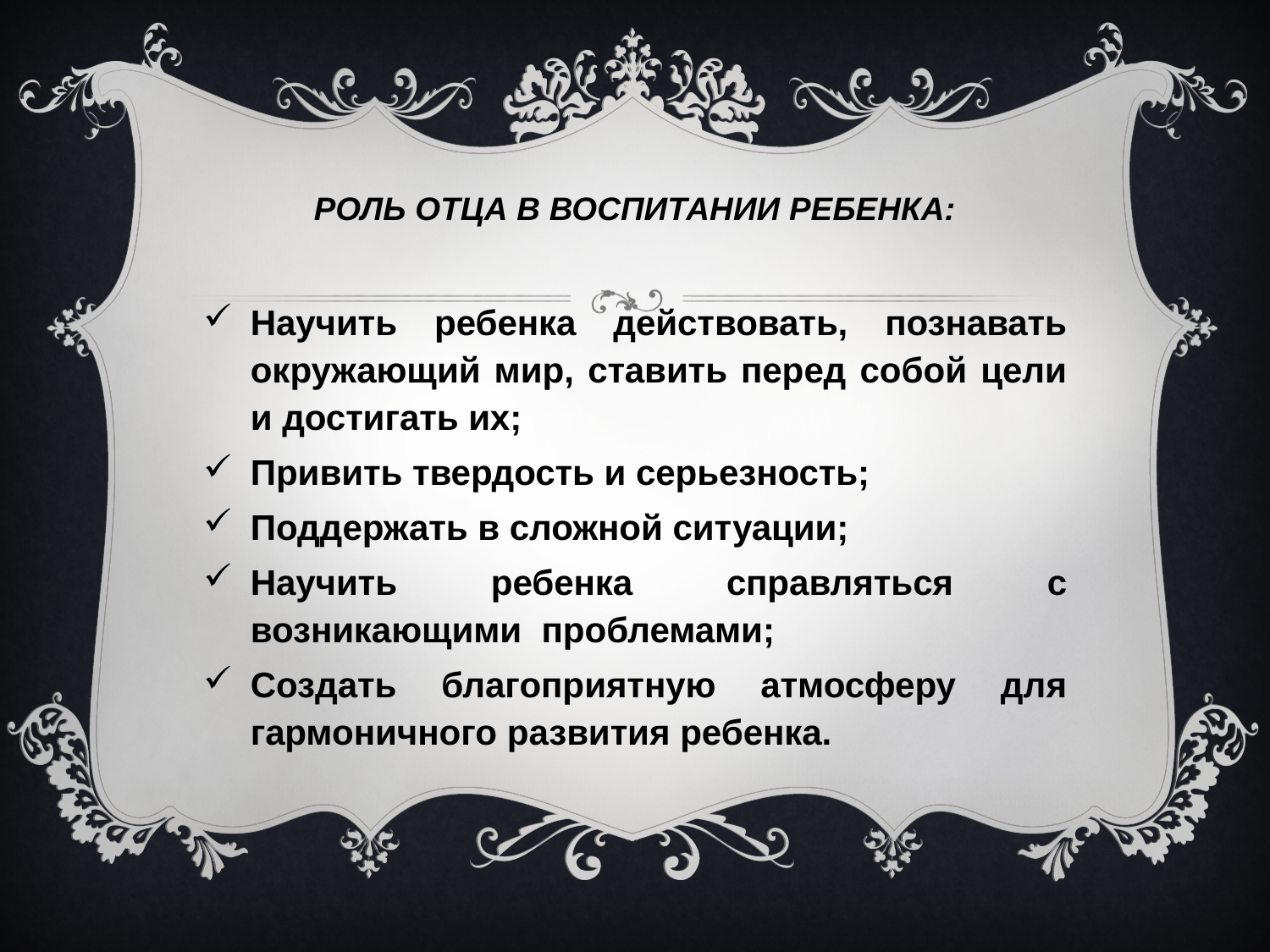

РОЛЬ ОТЦА В ВОСПИТАНИИ РЕБЕНКА:

Научить ребенка действовать, познавать окружающий мир, ставить перед собой цели и достигать их;
Привить твердость и серьезность;
Поддержать в сложной ситуации;
Научить ребенка справляться с возникающими  проблемами;
Создать благоприятную атмосферу для гармоничного развития ребенка.
#